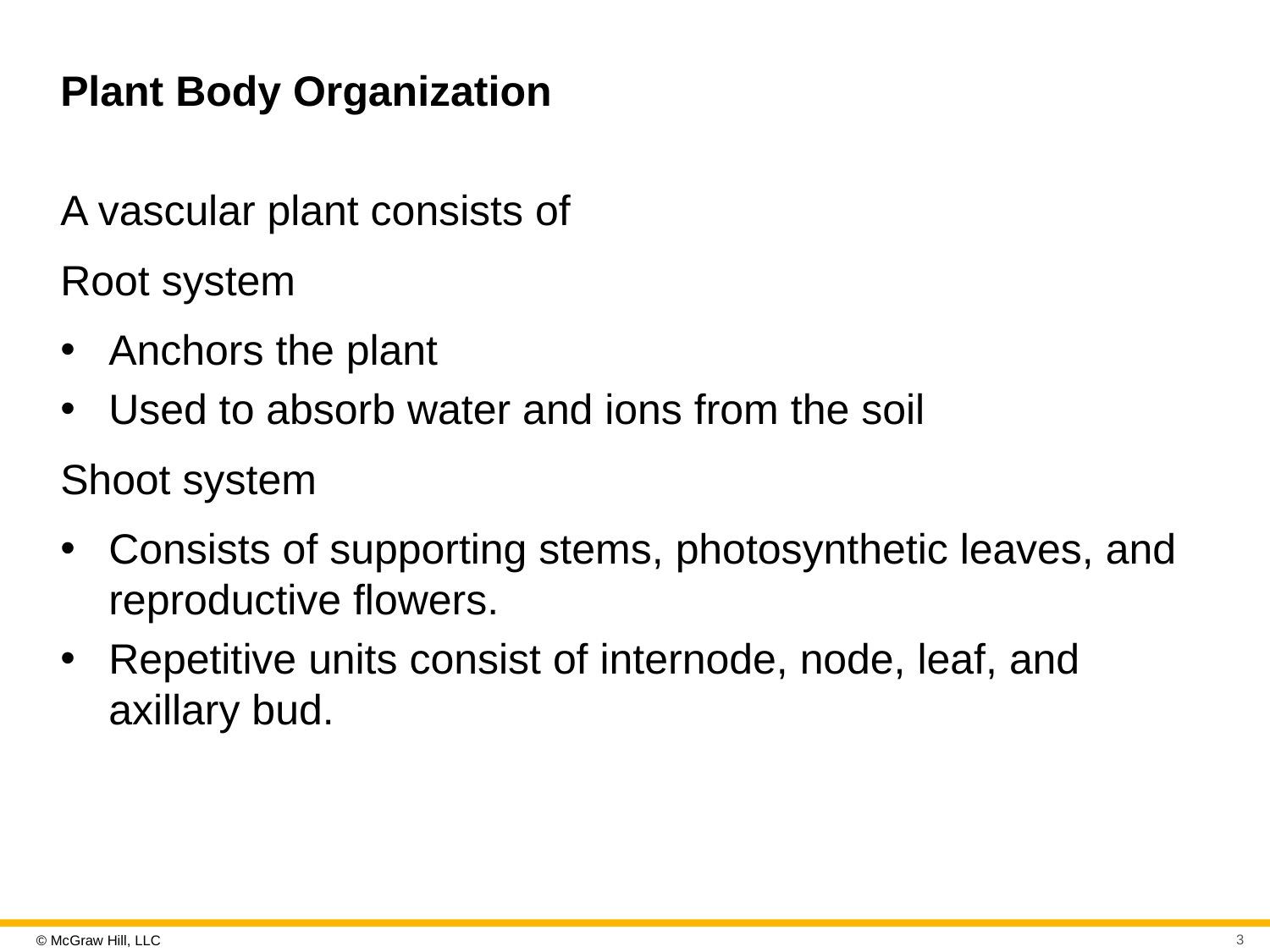

# Plant Body Organization
A vascular plant consists of
Root system
Anchors the plant
Used to absorb water and ions from the soil
Shoot system
Consists of supporting stems, photosynthetic leaves, and reproductive flowers.
Repetitive units consist of internode, node, leaf, and axillary bud.
3